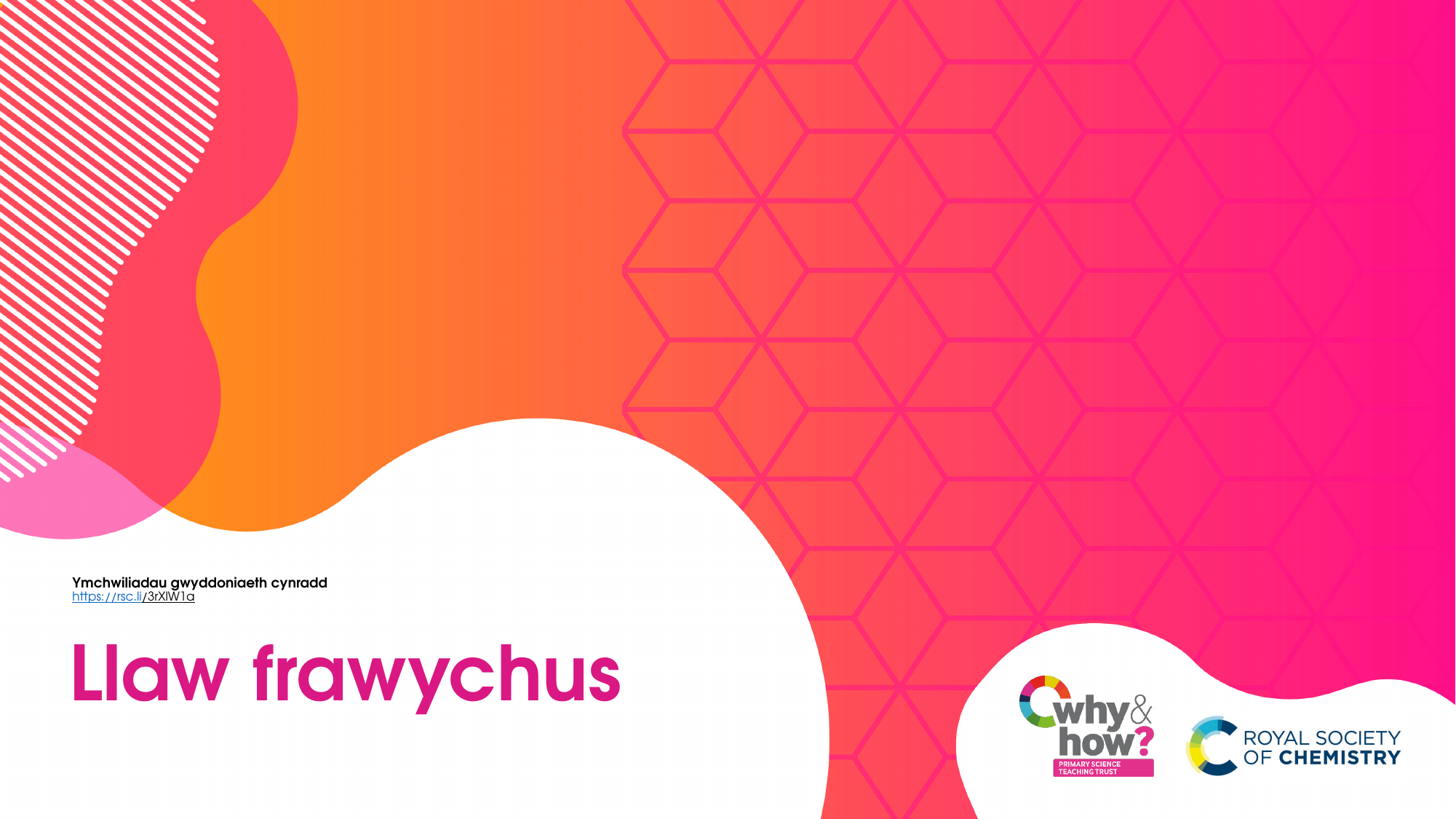

# Ymchwiliadau gwyddoniaeth cynradd https://rsc.li/3rXlW1a
Llaw frawychus